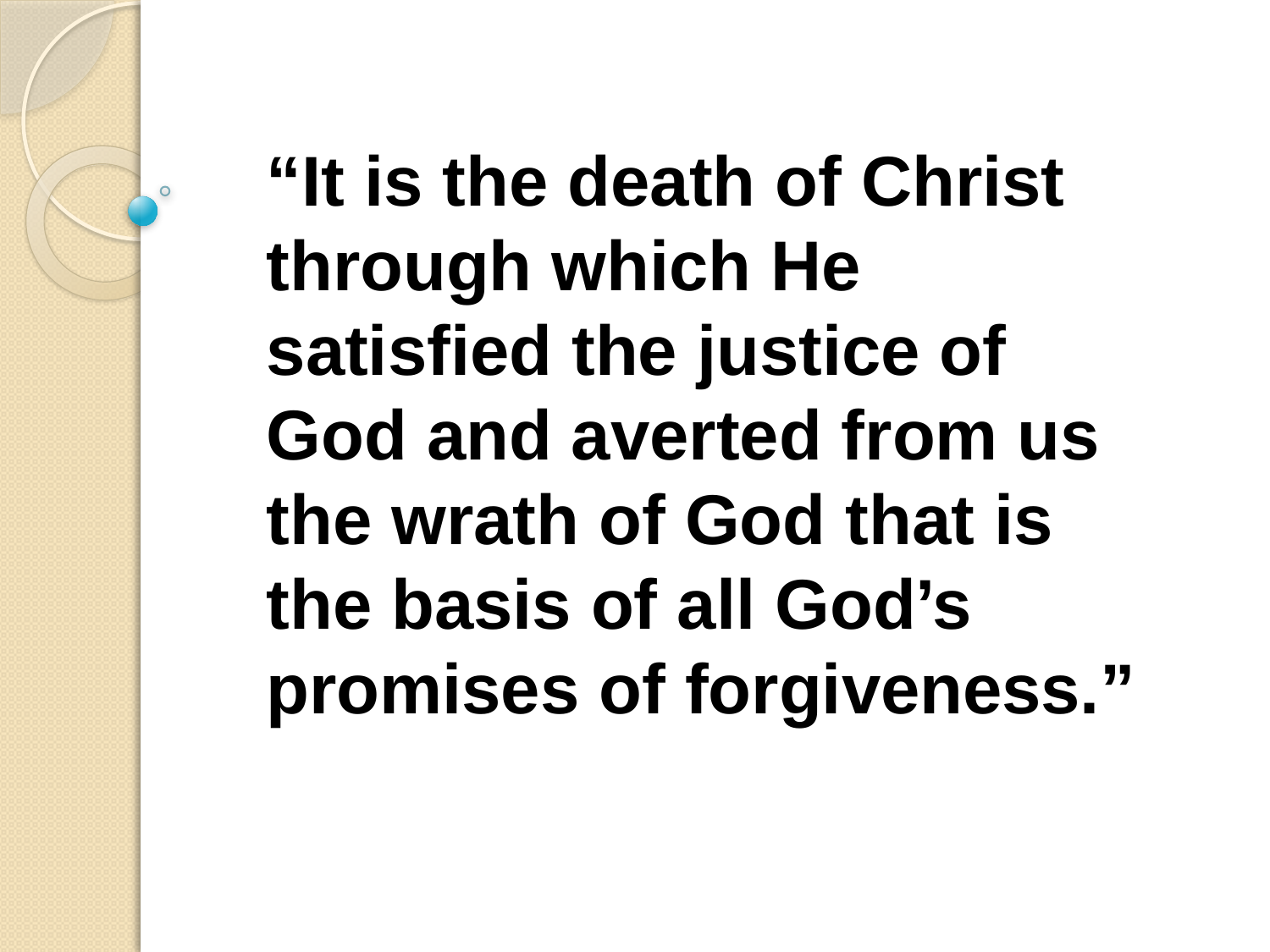

“It is the death of Christ through which He satisfied the justice of God and averted from us the wrath of God that is the basis of all God’s promises of forgiveness.”